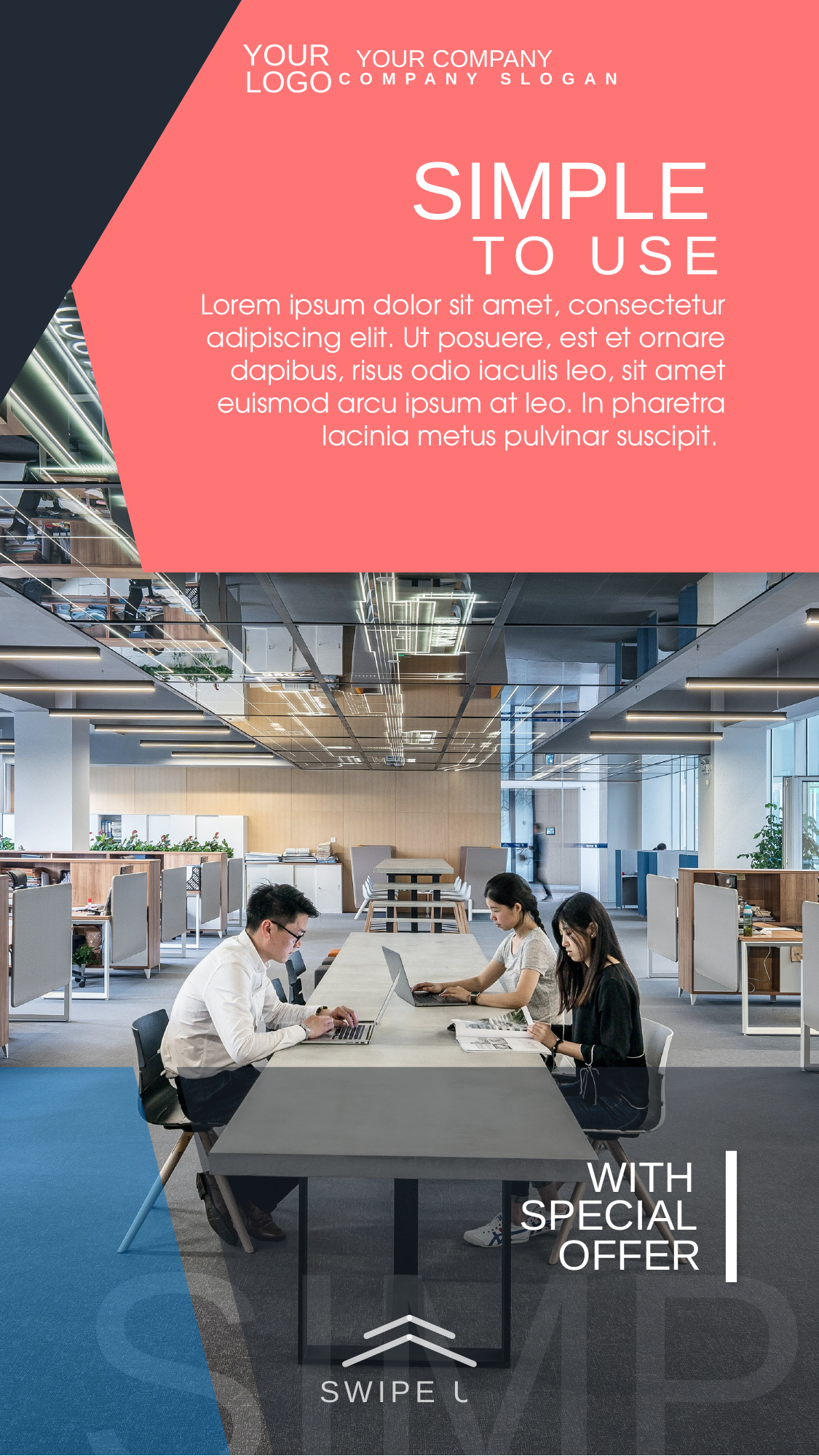

YOUR
LOGO
YOUR COMPANY
COMPANY SLOGAN
SIMPLE
TO USE
Lorem ipsum dolor sit amet, consectetur adipiscing elit. Ut posuere, est et ornare dapibus, risus odio iaculis leo, sit amet euismod arcu ipsum at leo. In pharetra lacinia metus pulvinar suscipit.

WITH

SIMPLE
SPECIAL
OFFER
SWIPE UP